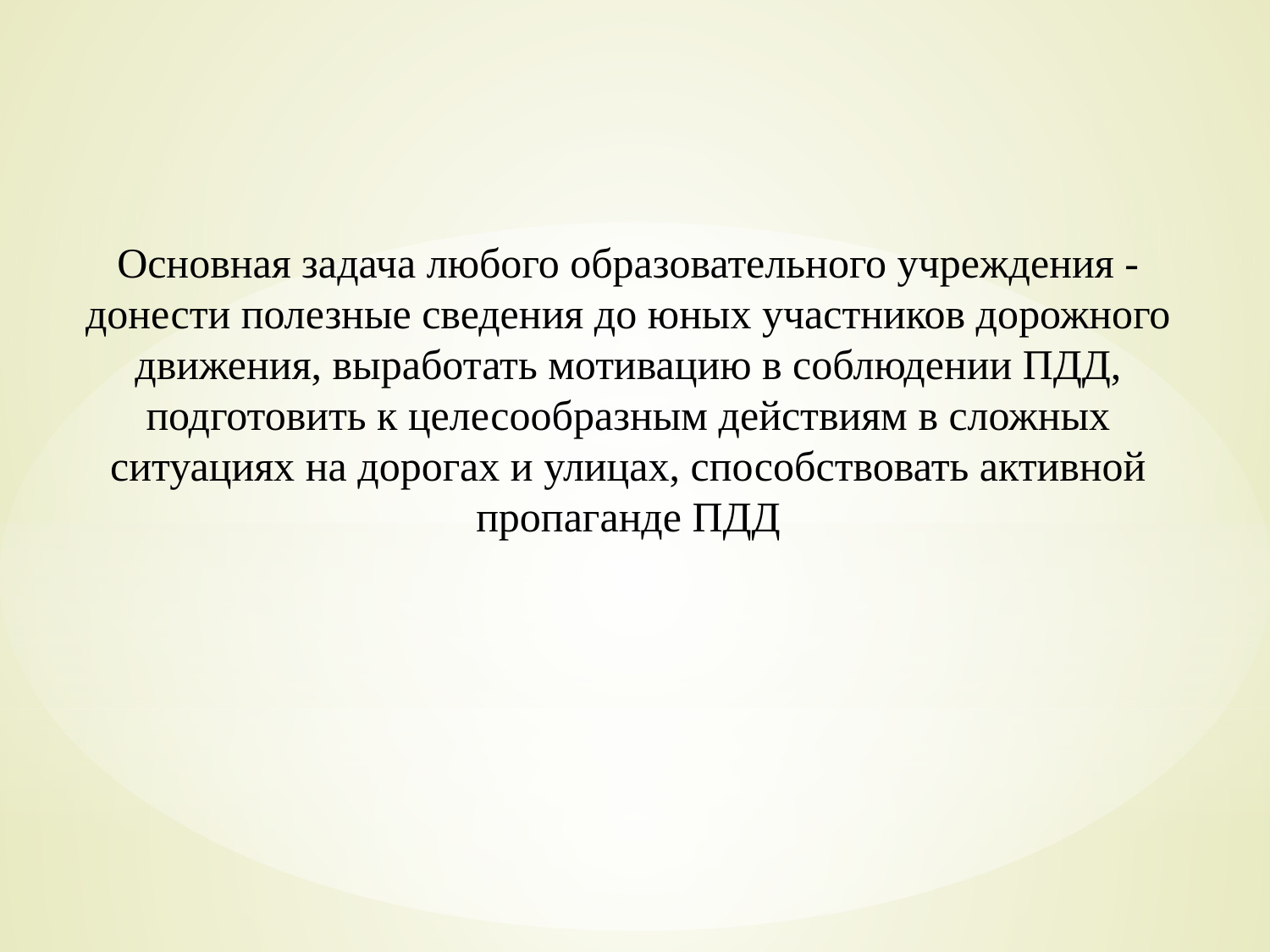

Основная задача любого образовательного учреждения -донести полезные сведения до юных участников дорожного движения, выработать мотивацию в соблюдении ПДД, подготовить к целесообразным действиям в сложных ситуациях на дорогах и улицах, способствовать активной пропаганде ПДД

#